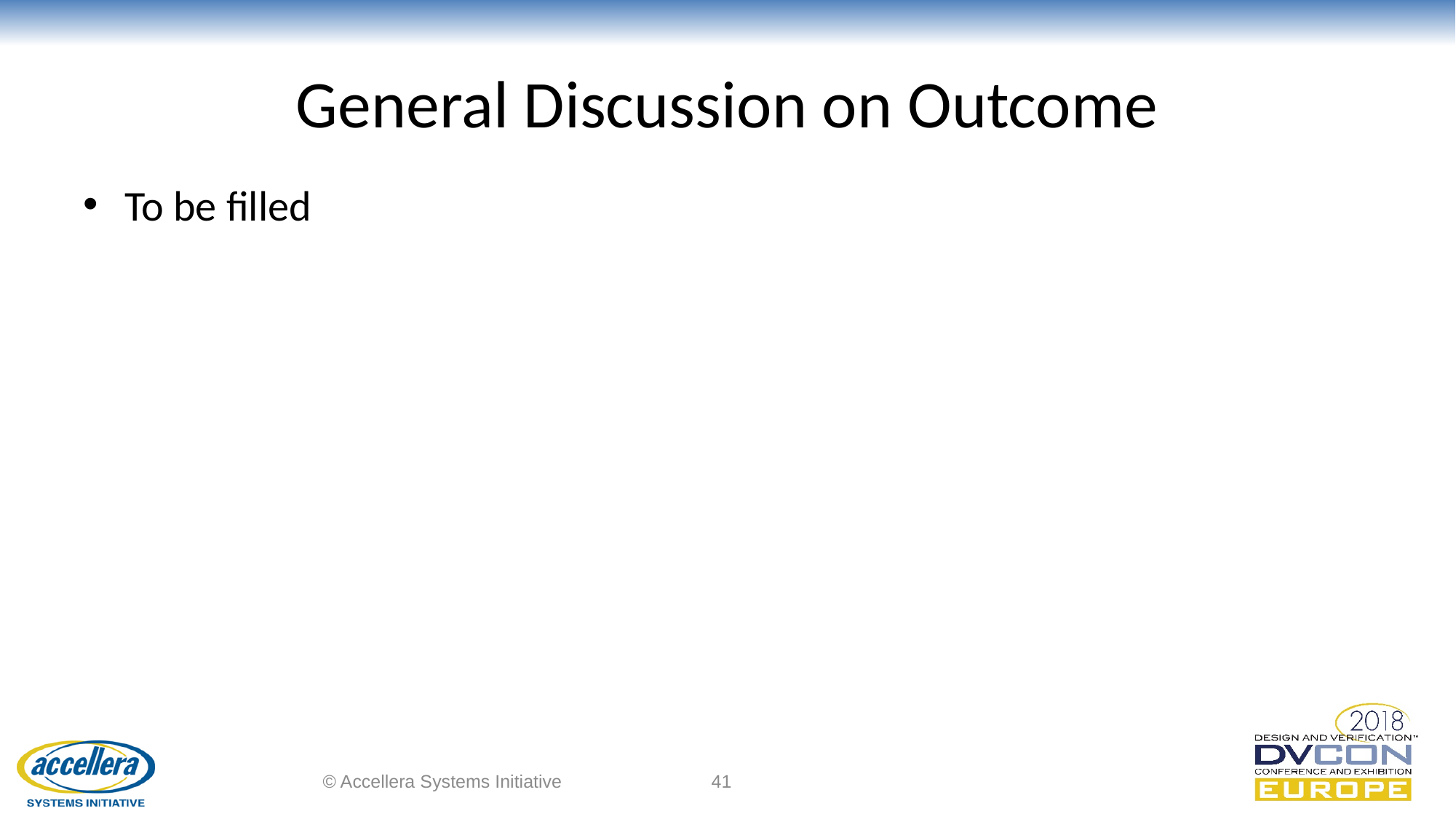

# General Discussion on Outcome
To be filled

© Accellera Systems Initiative
41